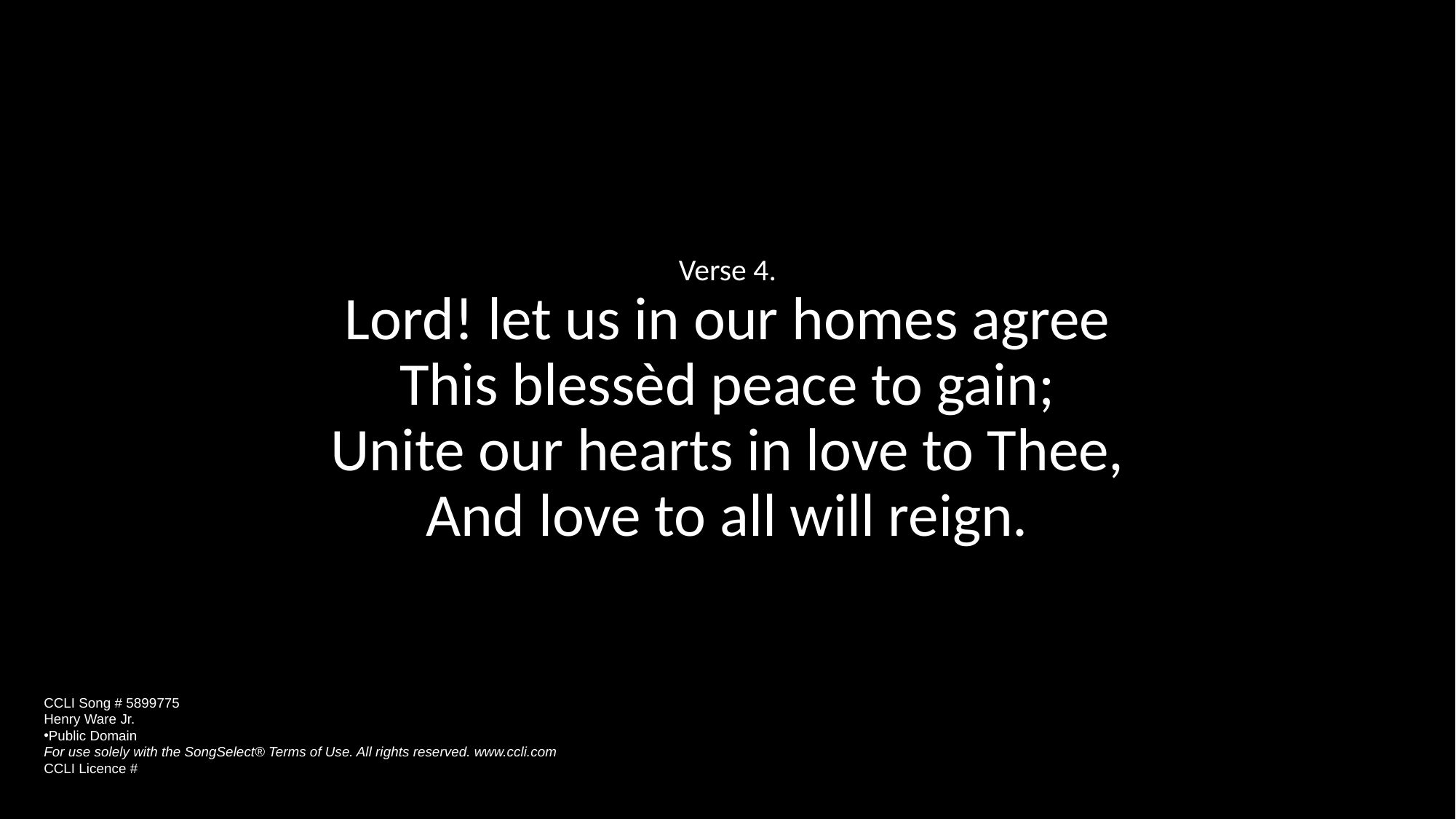

Verse 4.
Lord! let us in our homes agree
This blessèd peace to gain;
Unite our hearts in love to Thee,
And love to all will reign.
CCLI Song # 5899775
Henry Ware Jr.
Public Domain
For use solely with the SongSelect® Terms of Use. All rights reserved. www.ccli.com
CCLI Licence #